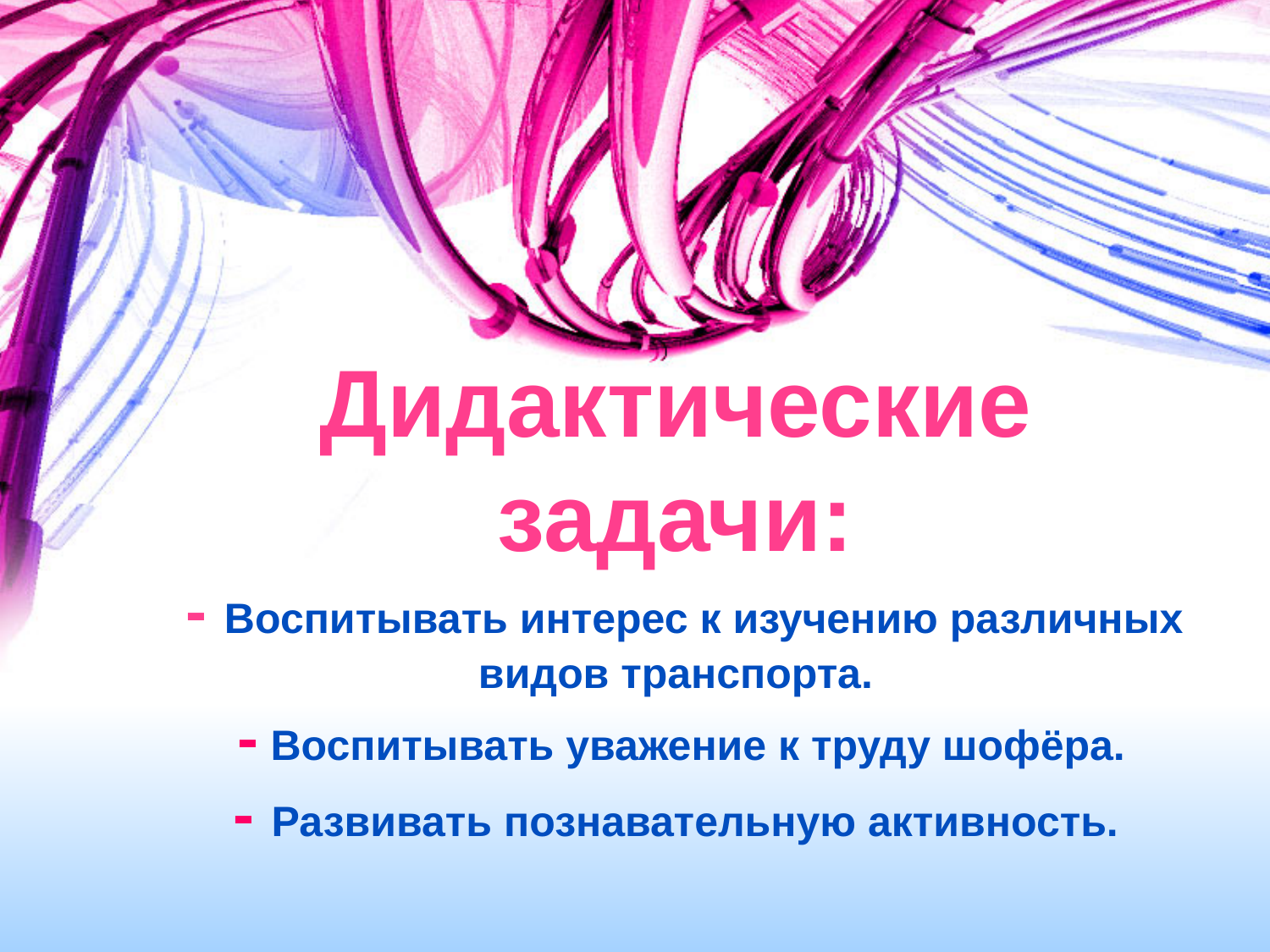

# Дидактические задачи: - Воспитывать интерес к изучению различных видов транспорта. - Воспитывать уважение к труду шофёра. - Развивать познавательную активность.